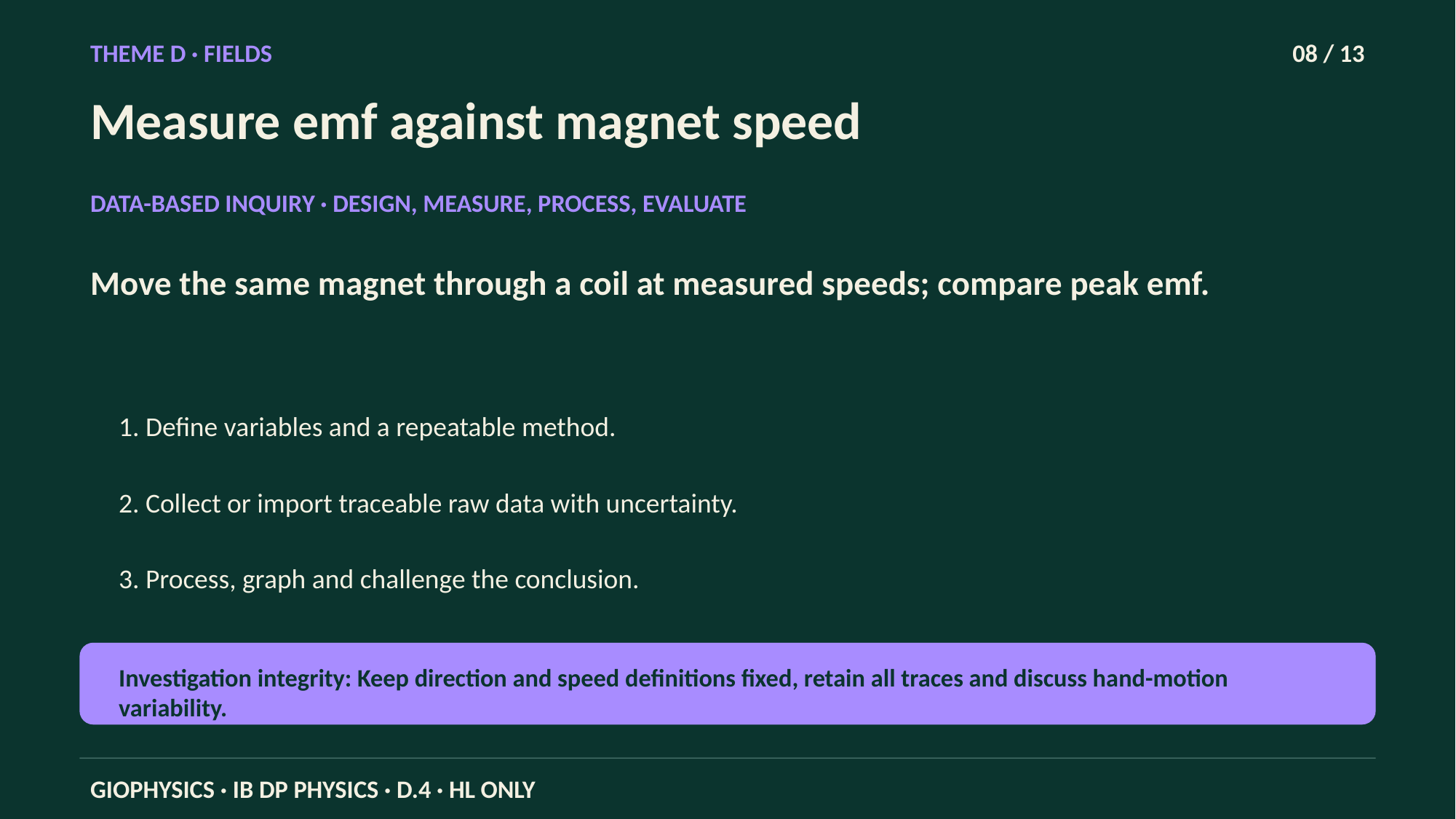

THEME D · FIELDS
08 / 13
Measure emf against magnet speed
DATA-BASED INQUIRY · DESIGN, MEASURE, PROCESS, EVALUATE
Move the same magnet through a coil at measured speeds; compare peak emf.
1. Define variables and a repeatable method.
2. Collect or import traceable raw data with uncertainty.
3. Process, graph and challenge the conclusion.

Investigation integrity: Keep direction and speed definitions fixed, retain all traces and discuss hand-motion variability.

GIOPHYSICS · IB DP PHYSICS · D.4 · HL ONLY